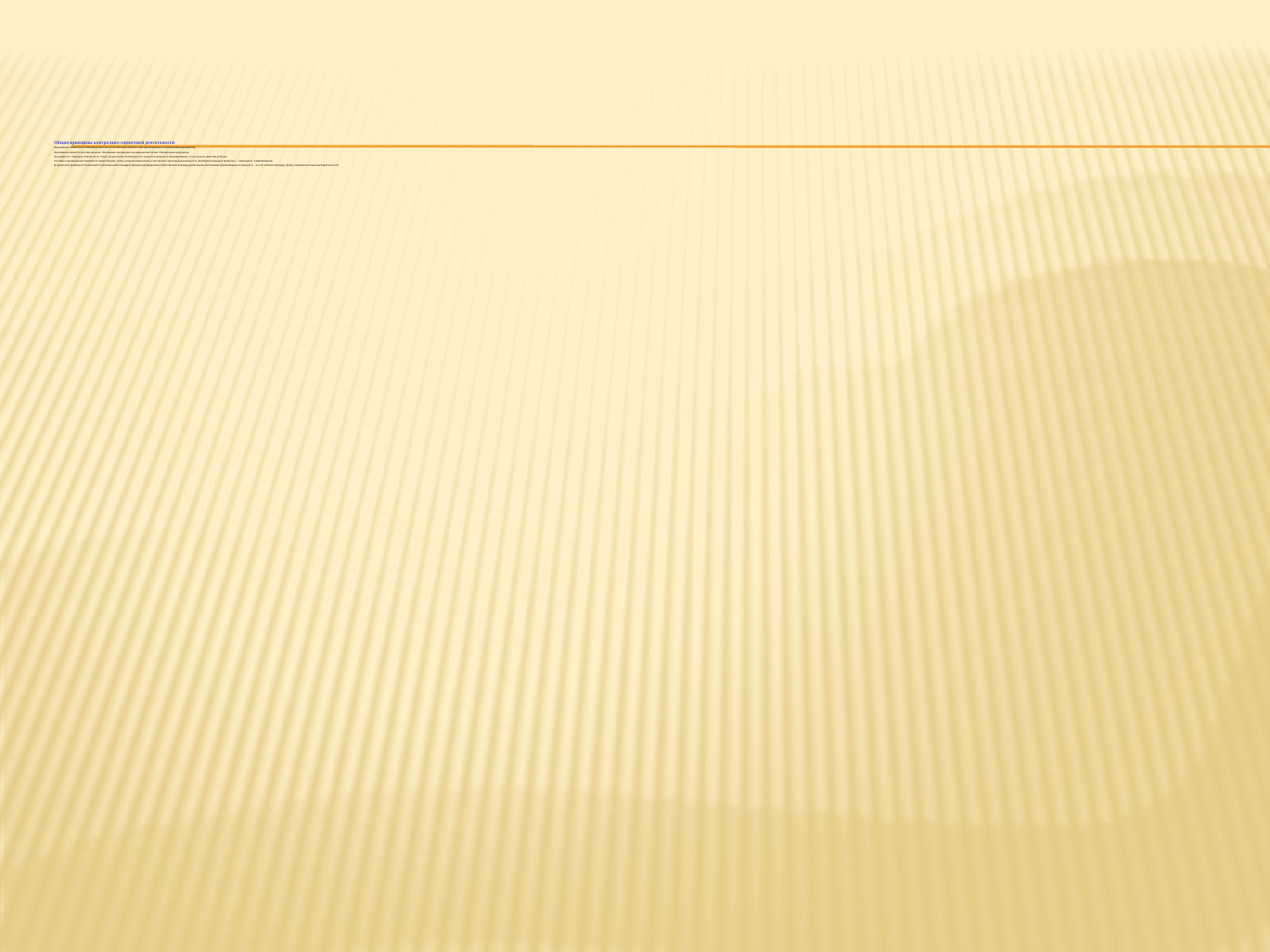

# Общие принципы контрольно-оценочной деятельности Оценивание является постоянным процессом, естественным образом интегрированным в образовательную практику. Оценивание является критериальным. Основными критериями оценивания выступают планируемые результаты. Оцениваться с помощью отметки могут только результаты деятельности ученика и процесс их формирования, но не личные качества ребенка. Система оценивания выстраивается таким образом, чтобы учащиеся включались в контрольно-оценочную деятельность, приобретая навыки и привычку к самооценке и взаимооценке. В оценочной деятельности реализуется заложенный в стандарте принцип распределения ответственности между различными участниками образовательного процесса – за счет выбора процедур, форм, содержания оценочной деятельности.